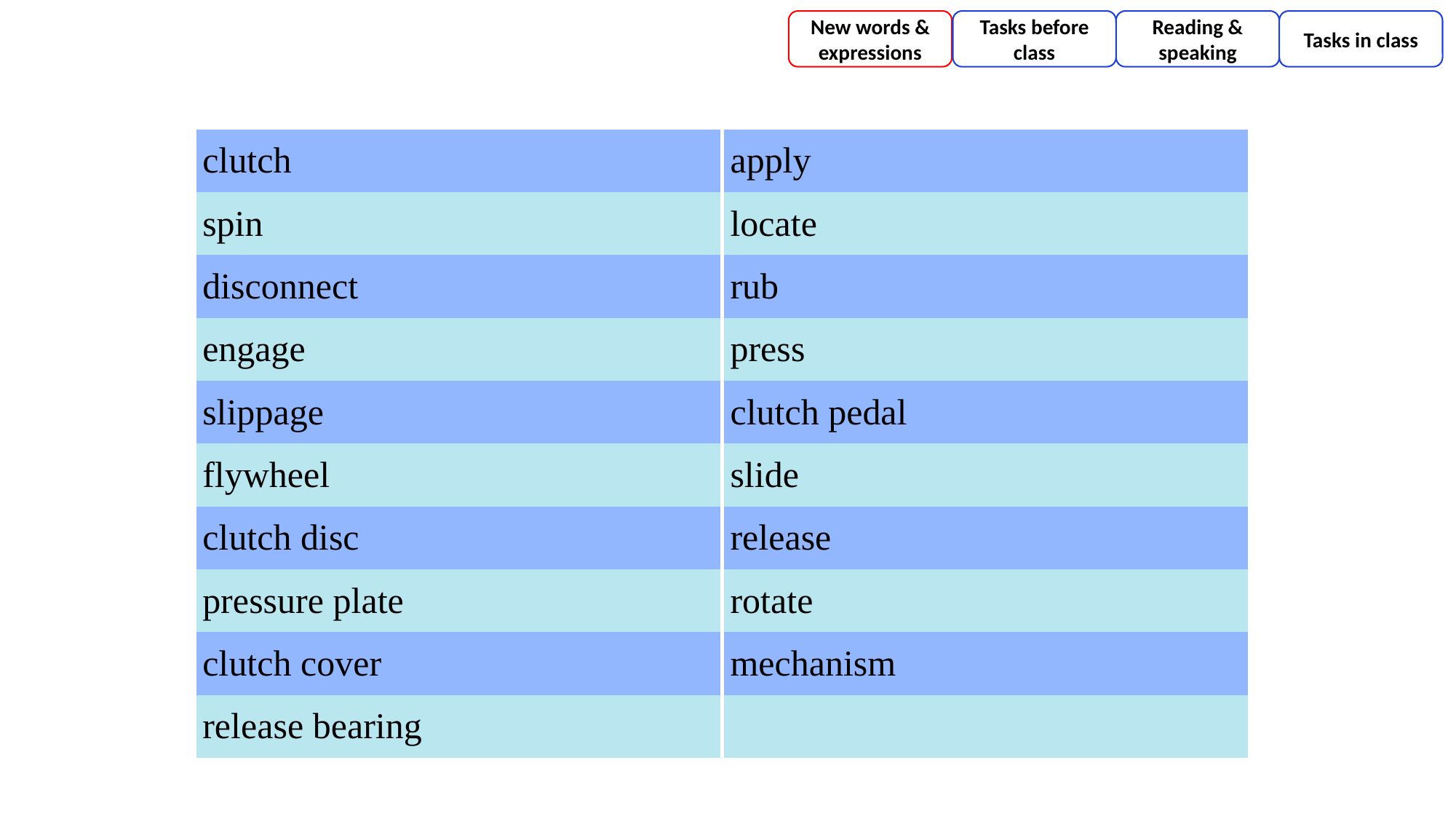

New words & expressions
Tasks before class
Reading & speaking
Tasks in class
| clutch | apply |
| --- | --- |
| spin | locate |
| disconnect | rub |
| engage | press |
| slippage | clutch pedal |
| flywheel | slide |
| clutch disc | release |
| pressure plate | rotate |
| clutch cover | mechanism |
| release bearing |  |